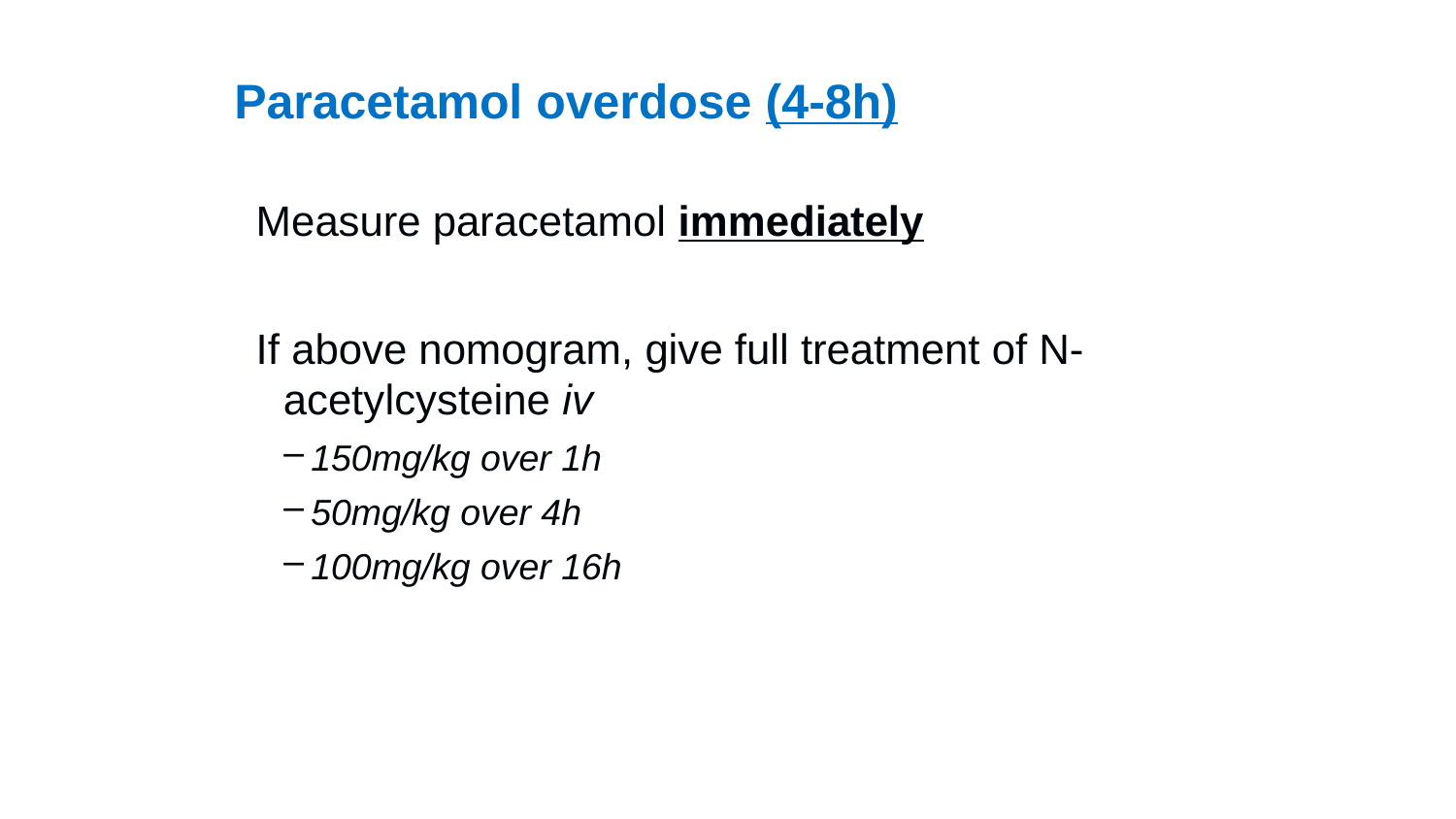

# Paracetamol overdose (4-8h)
Measure paracetamol immediately

If above nomogram, give full treatment of N-acetylcysteine iv
150mg/kg over 1h
50mg/kg over 4h
100mg/kg over 16h